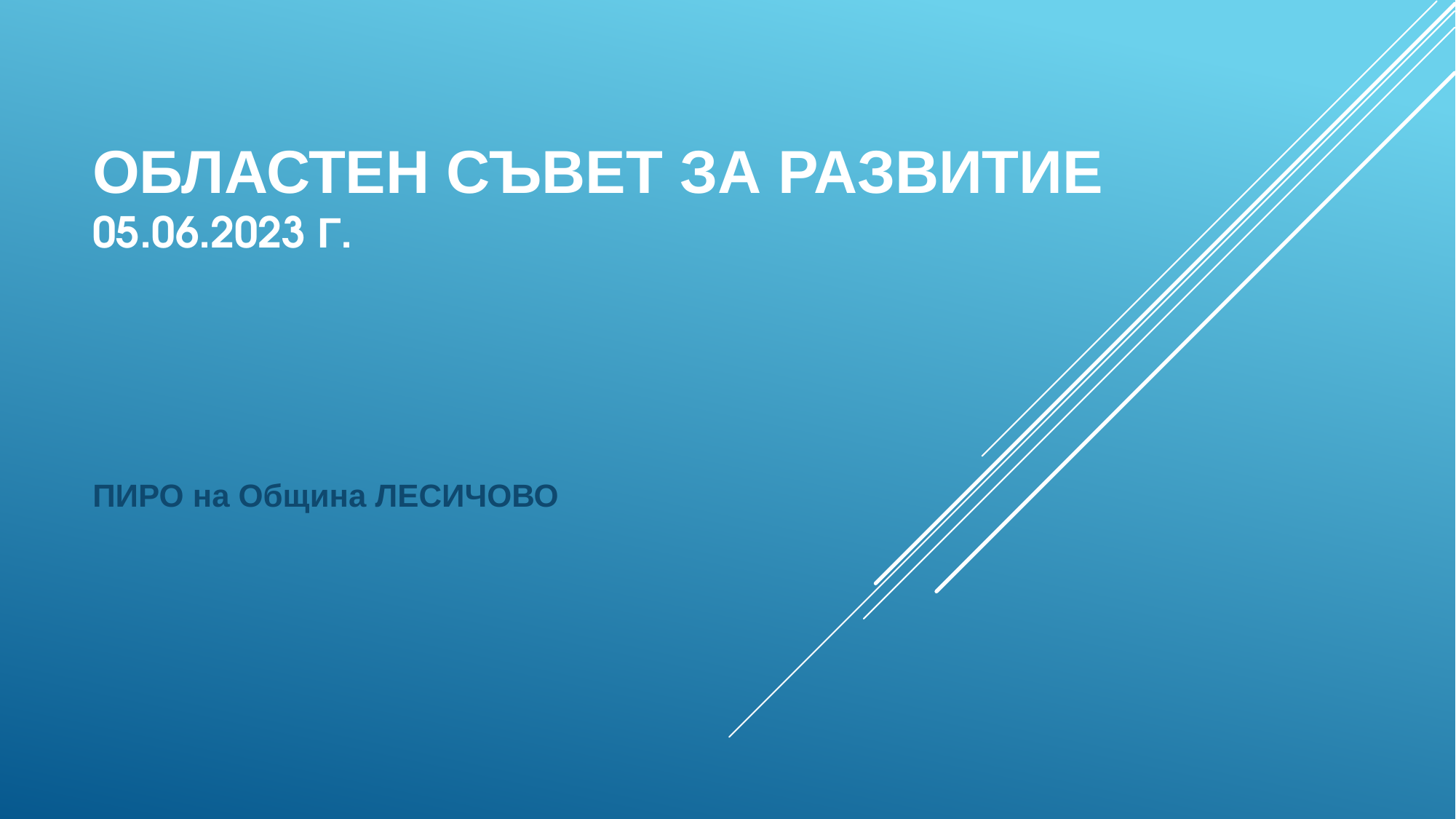

# ОБЛАСТЕН СЪВЕТ ЗА РАЗВИТИЕ 05.06.2023 г.
ПИРО на Община ЛЕСИЧОВО